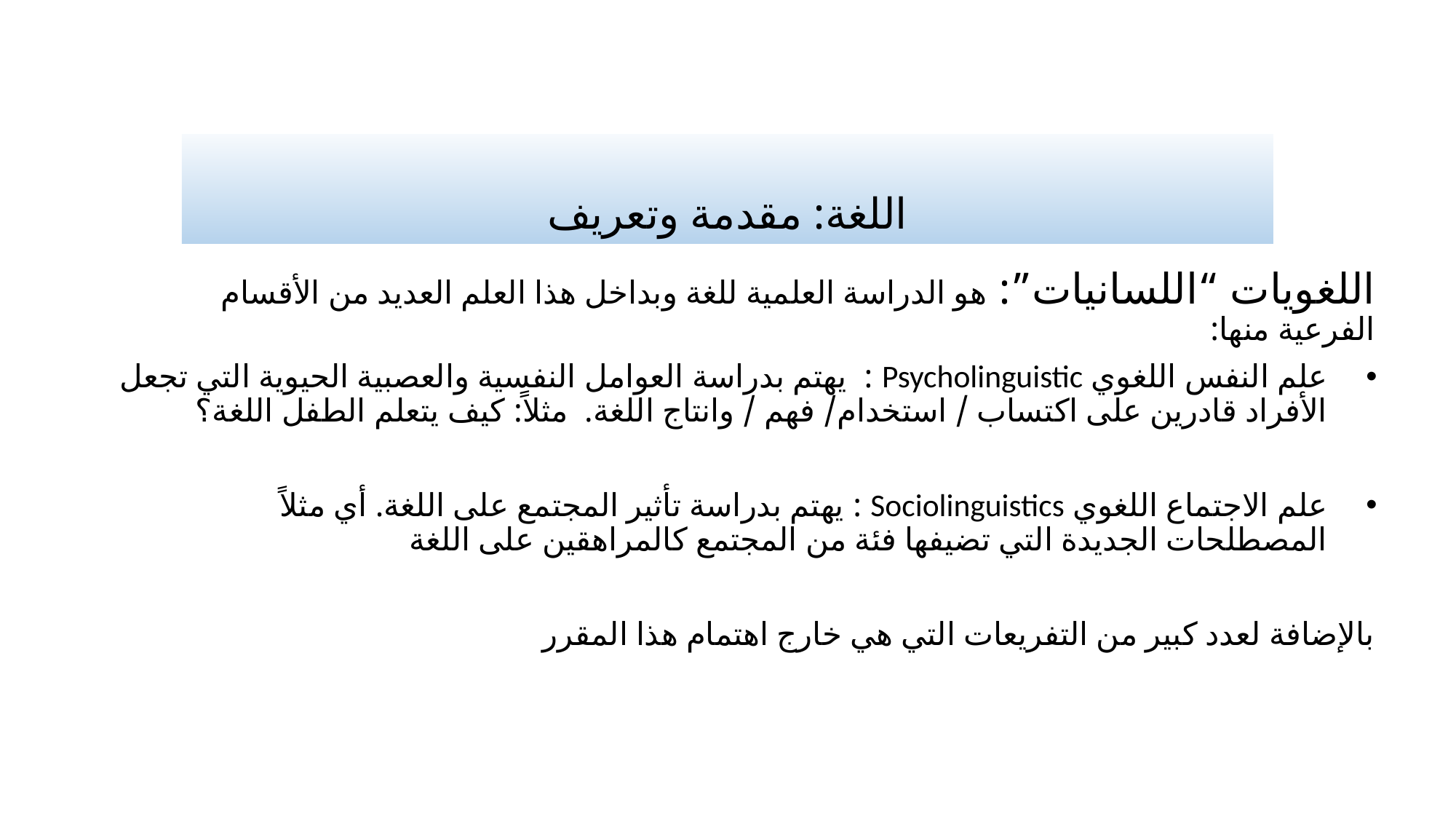

# اللغة: مقدمة وتعريف
اللغويات “اللسانيات”: هو الدراسة العلمية للغة وبداخل هذا العلم العديد من الأقسام الفرعية منها:
علم النفس اللغوي Psycholinguistic :  يهتم بدراسة العوامل النفسية والعصبية الحيوية التي تجعل الأفراد قادرين على اكتساب / استخدام/ فهم / وانتاج اللغة.  مثلاً: كيف يتعلم الطفل اللغة؟

علم الاجتماع اللغوي Sociolinguistics : يهتم بدراسة تأثير المجتمع على اللغة. أي مثلاً المصطلحات الجديدة التي تضيفها فئة من المجتمع كالمراهقين على اللغة

بالإضافة لعدد كبير من التفريعات التي هي خارج اهتمام هذا المقرر